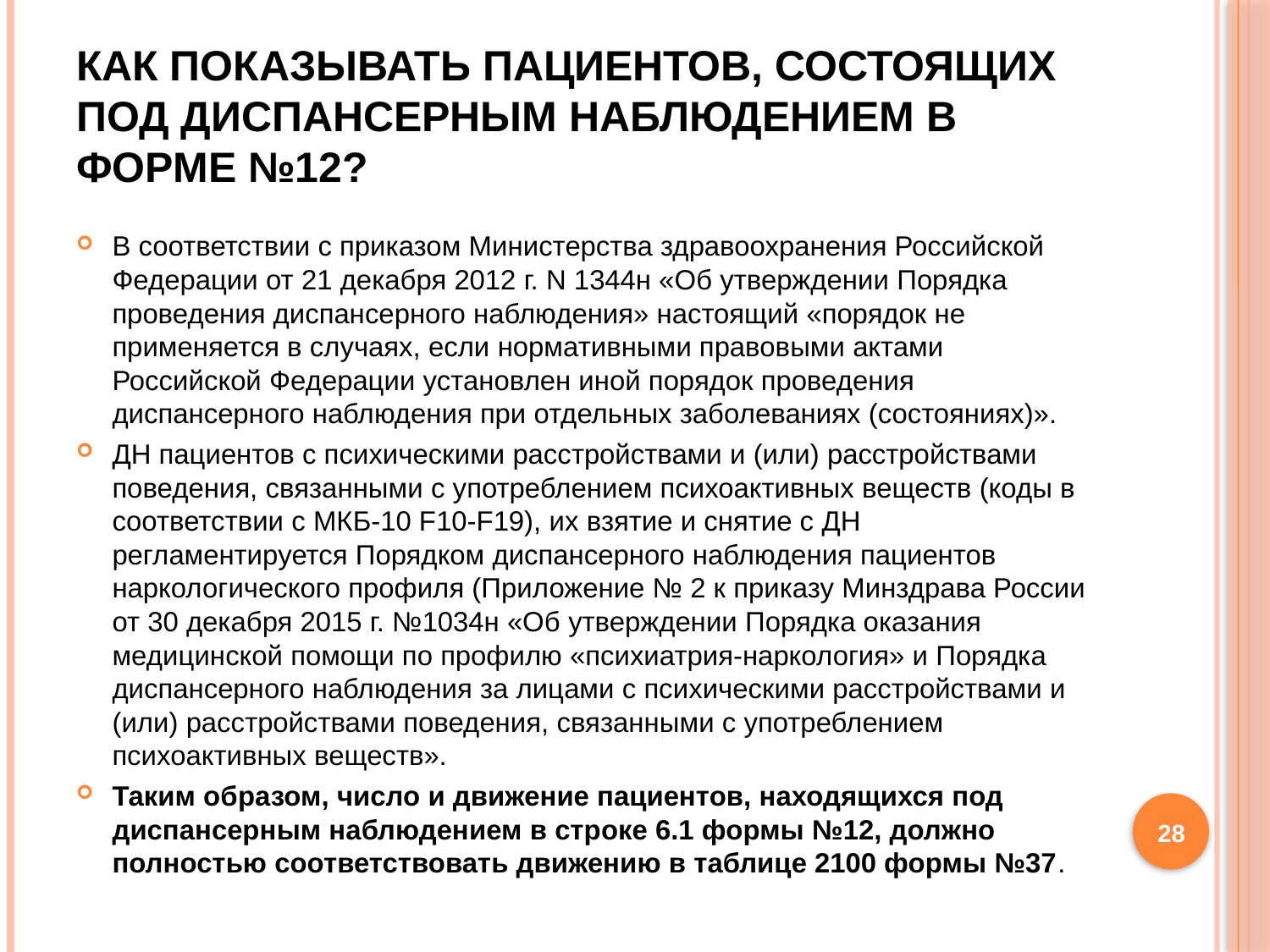

# КАК ПОКАЗЫВАТЬ ПАЦИЕНТОВ, СОСТОЯЩИХ ПОД ДИСПАНСЕРНЫМ НАБЛЮДЕНИЕМ В ФОРМЕ №12?
В соответствии с приказом Министерства здравоохранения Российской Федерации от 21 декабря 2012 г. N 1344н «Об утверждении Порядка проведения диспансерного наблюдения» настоящий «порядок не применяется в случаях, если нормативными правовыми актами Российской Федерации установлен иной порядок проведения диспансерного наблюдения при отдельных заболеваниях (состояниях)».
ДН пациентов с психическими расстройствами и (или) расстройствами поведения, связанными с употреблением психоактивных веществ (коды в соответствии с МКБ-10 F10-F19), их взятие и снятие с ДН регламентируется Порядком диспансерного наблюдения пациентов наркологического профиля (Приложение № 2 к приказу Минздрава России от 30 декабря 2015 г. №1034н «Об утверждении Порядка оказания медицинской помощи по профилю «психиатрия-наркология» и Порядка диспансерного наблюдения за лицами с психическими расстройствами и (или) расстройствами поведения, связанными с употреблением психоактивных веществ».
Таким образом, число и движение пациентов, находящихся под диспансерным наблюдением в строке 6.1 формы №12, должно полностью соответствовать движению в таблице 2100 формы №37.
28